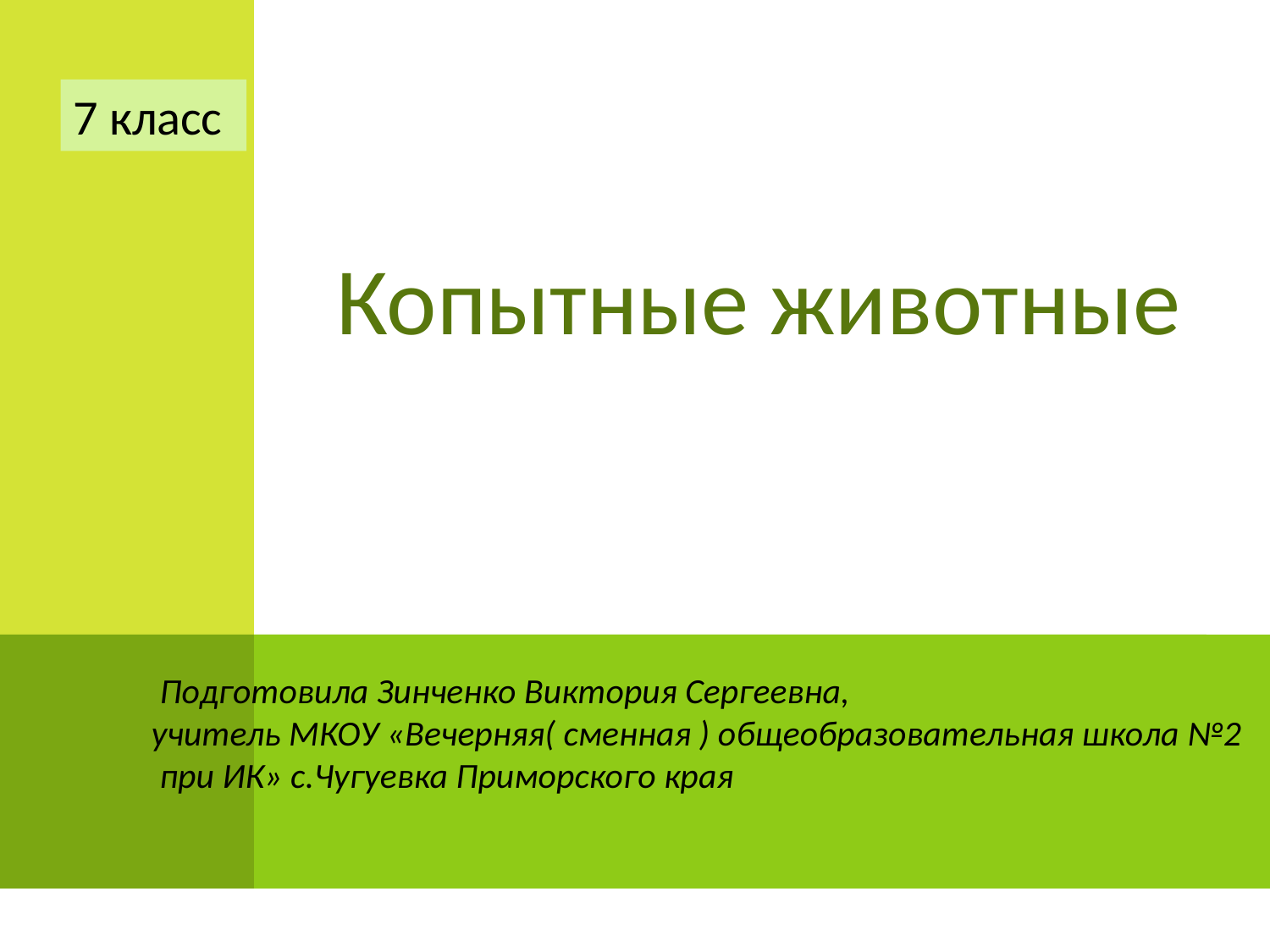

7 класс

Копытные животные

 Подготовила Зинченко Виктория Сергеевна,
учитель МКОУ «Вечерняя( сменная ) общеобразовательная школа №2
 при ИК» с.Чугуевка Приморского края